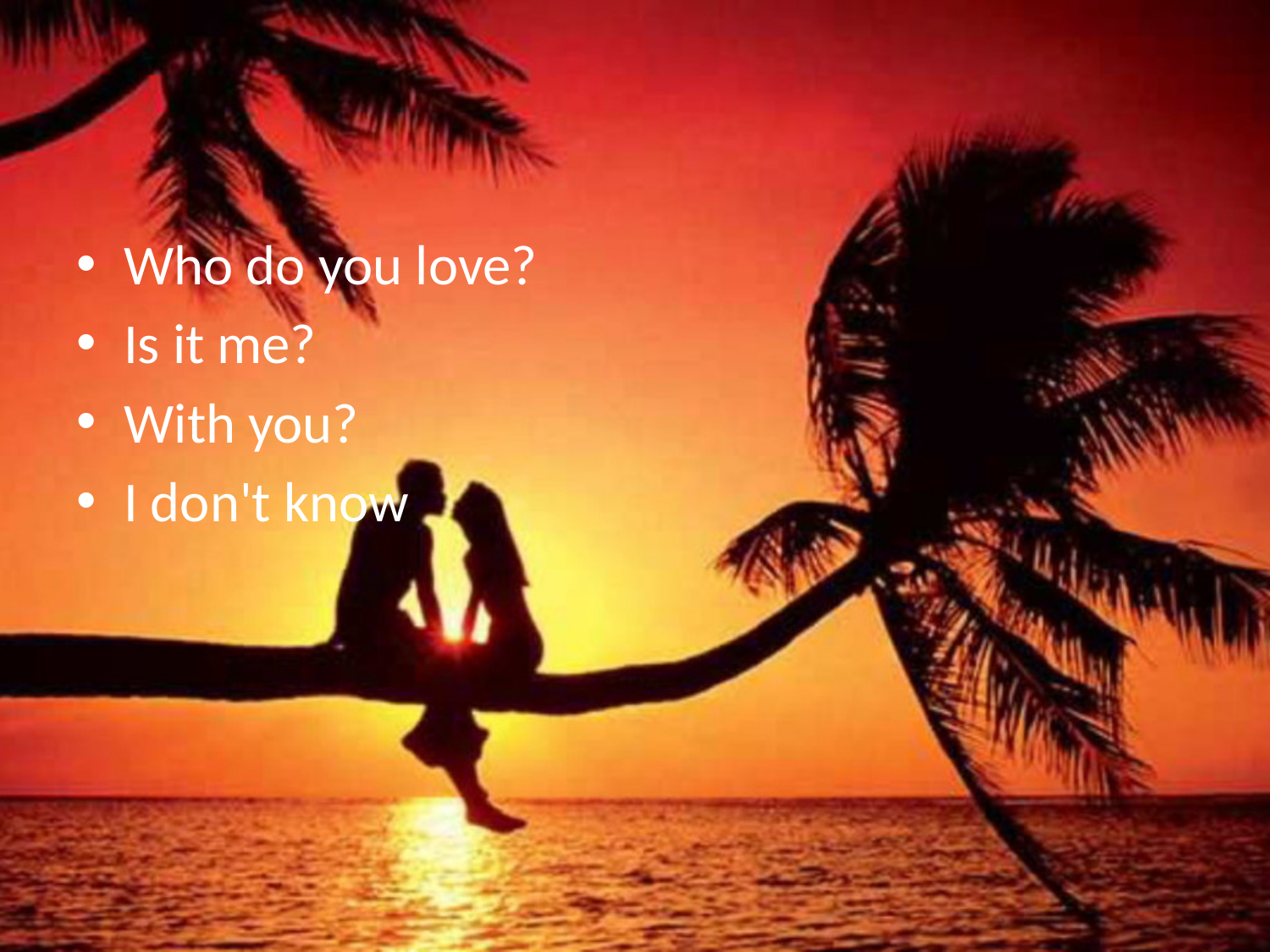

#
Who do you love?
Is it me?
With you?
I don't know